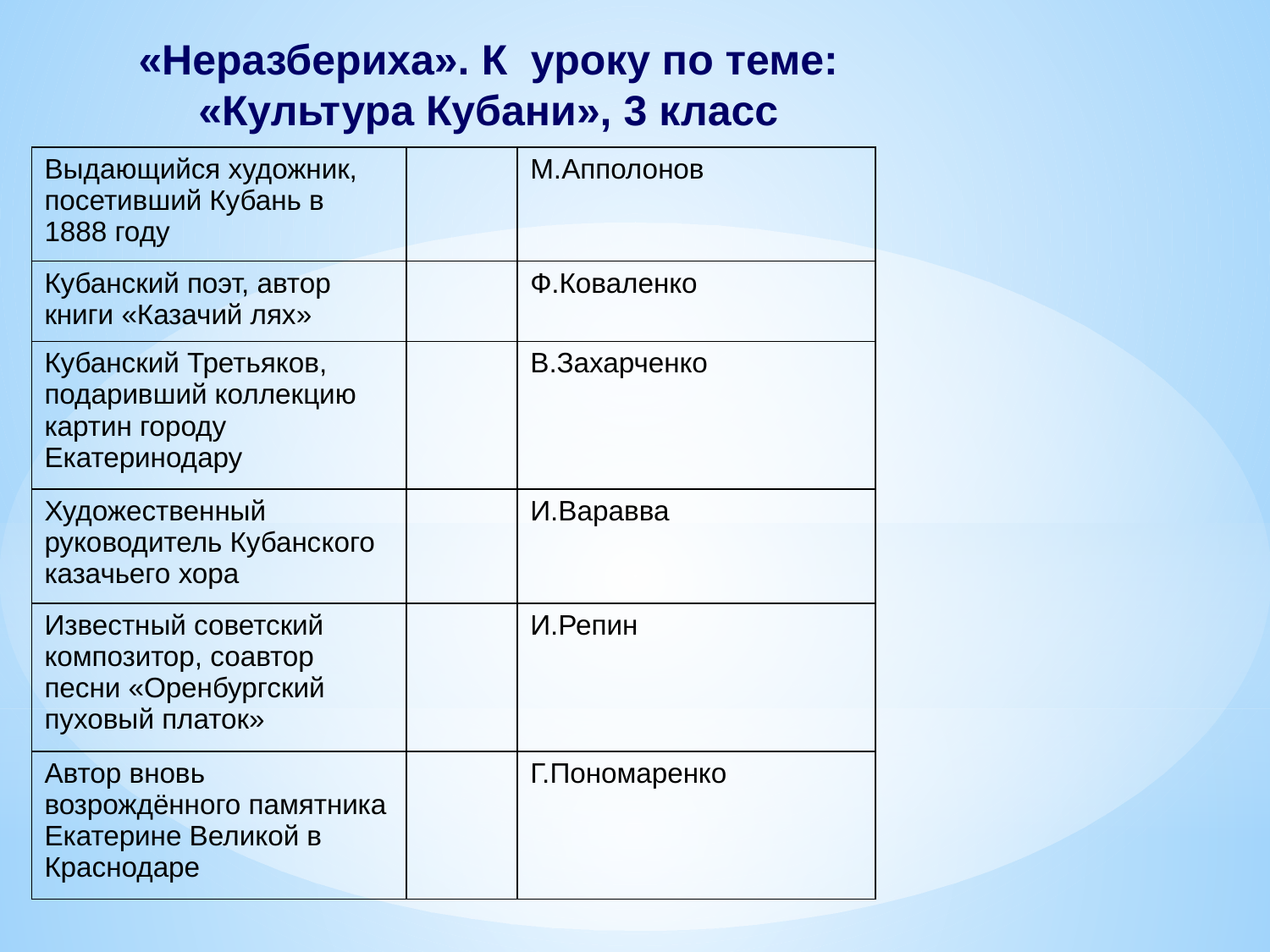

«Неразбериха». К  уроку по теме: «Культура Кубани», 3 класс

| Выдающийся художник, посетивший Кубань в 1888 году |  | М.Апполонов |
| --- | --- | --- |
| Кубанский поэт, автор книги «Казачий лях» |  | Ф.Коваленко |
| Кубанский Третьяков, подаривший коллекцию картин городу Екатеринодару |  | В.Захарченко |
| Художественный руководитель Кубанского казачьего хора |  | И.Варавва |
| Известный советский композитор, соавтор песни «Оренбургский пуховый платок» |  | И.Репин |
| Автор вновь возрождённого памятника Екатерине Великой в Краснодаре |  | Г.Пономаренко |